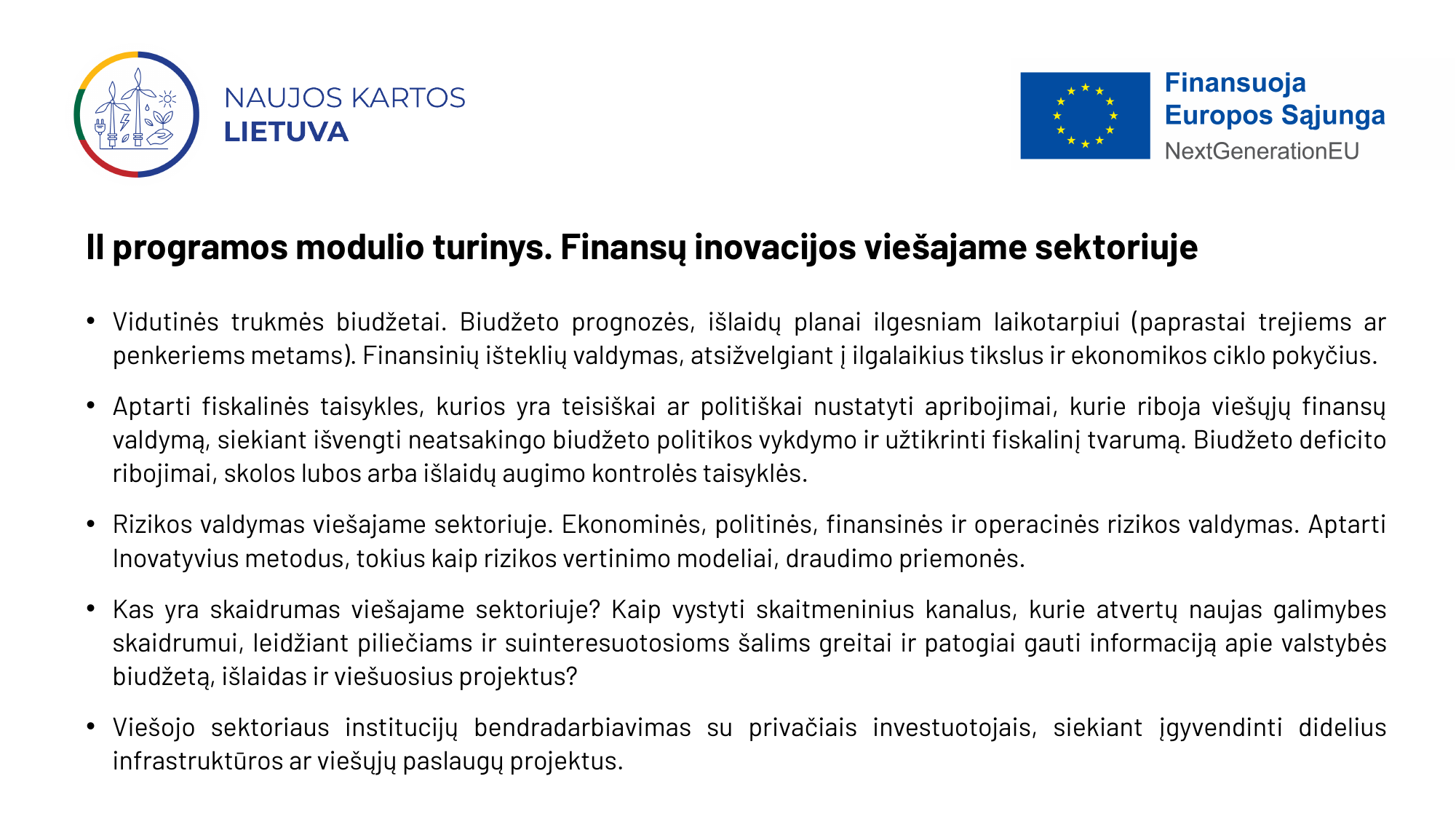

# II programos modulio turinys. Finansų inovacijos viešajame sektoriuje
Vidutinės trukmės biudžetai. Biudžeto prognozės, išlaidų planai ilgesniam laikotarpiui (paprastai trejiems ar penkeriems metams). Finansinių išteklių valdymas, atsižvelgiant į ilgalaikius tikslus ir ekonomikos ciklo pokyčius.
Aptarti fiskalinės taisykles, kurios yra teisiškai ar politiškai nustatyti apribojimai, kurie riboja viešųjų finansų valdymą, siekiant išvengti neatsakingo biudžeto politikos vykdymo ir užtikrinti fiskalinį tvarumą. Biudžeto deficito ribojimai, skolos lubos arba išlaidų augimo kontrolės taisyklės.
Rizikos valdymas viešajame sektoriuje. Ekonominės, politinės, finansinės ir operacinės rizikos valdymas. Aptarti Inovatyvius metodus, tokius kaip rizikos vertinimo modeliai, draudimo priemonės.
Kas yra skaidrumas viešajame sektoriuje? Kaip vystyti skaitmeninius kanalus, kurie atvertų naujas galimybes skaidrumui, leidžiant piliečiams ir suinteresuotosioms šalims greitai ir patogiai gauti informaciją apie valstybės biudžetą, išlaidas ir viešuosius projektus?
Viešojo sektoriaus institucijų bendradarbiavimas su privačiais investuotojais, siekiant įgyvendinti didelius infrastruktūros ar viešųjų paslaugų projektus.